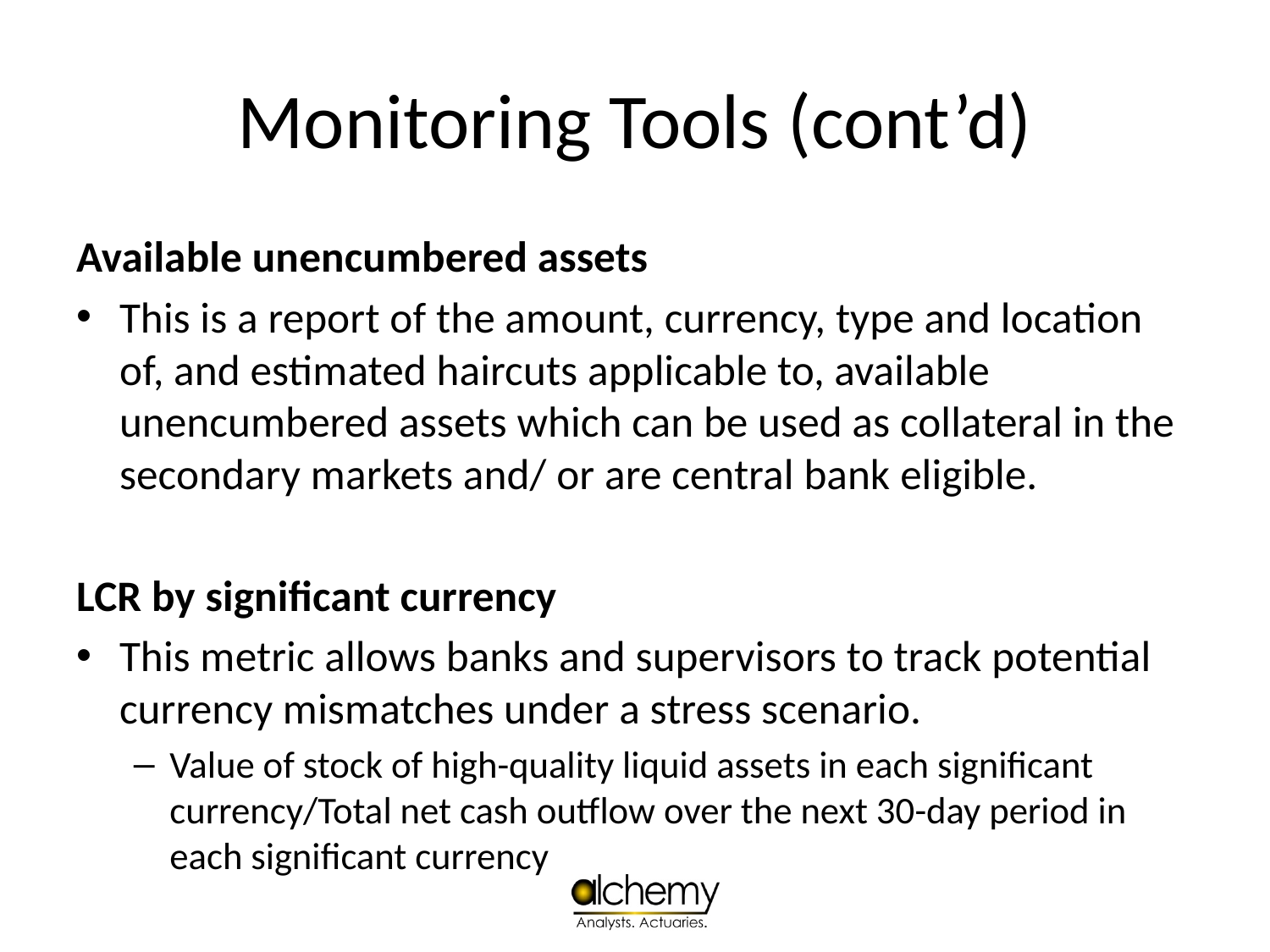

# Monitoring Tools (cont’d)
Available unencumbered assets
This is a report of the amount, currency, type and location of, and estimated haircuts applicable to, available unencumbered assets which can be used as collateral in the secondary markets and/ or are central bank eligible.

LCR by significant currency
This metric allows banks and supervisors to track potential currency mismatches under a stress scenario.
Value of stock of high-quality liquid assets in each significant currency/Total net cash outflow over the next 30-day period in each significant currency